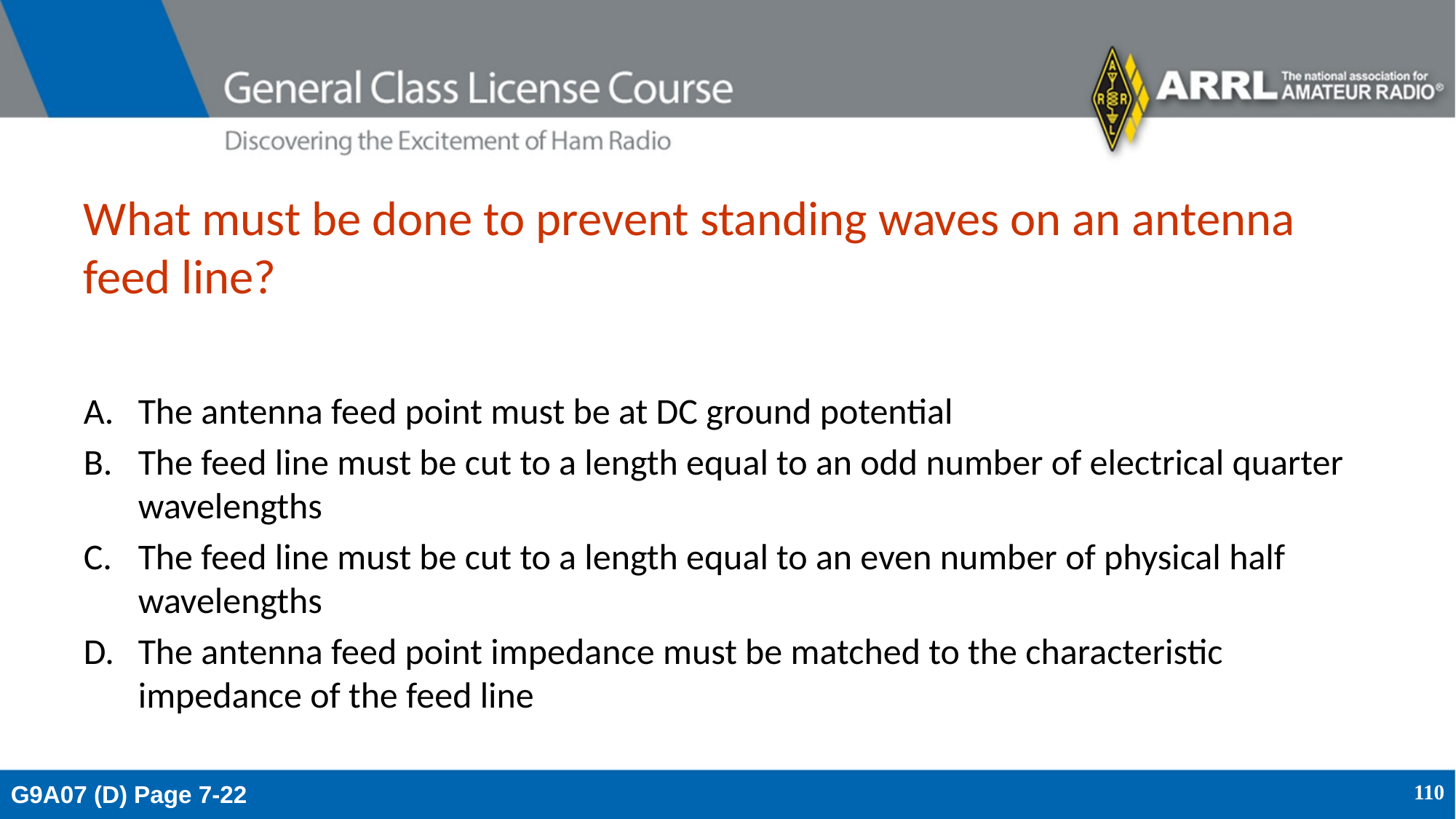

# What must be done to prevent standing waves on an antenna feed line?
The antenna feed point must be at DC ground potential
The feed line must be cut to a length equal to an odd number of electrical quarter wavelengths
The feed line must be cut to a length equal to an even number of physical half wavelengths
The antenna feed point impedance must be matched to the characteristic impedance of the feed line
G9A07 (D) Page 7-22
110